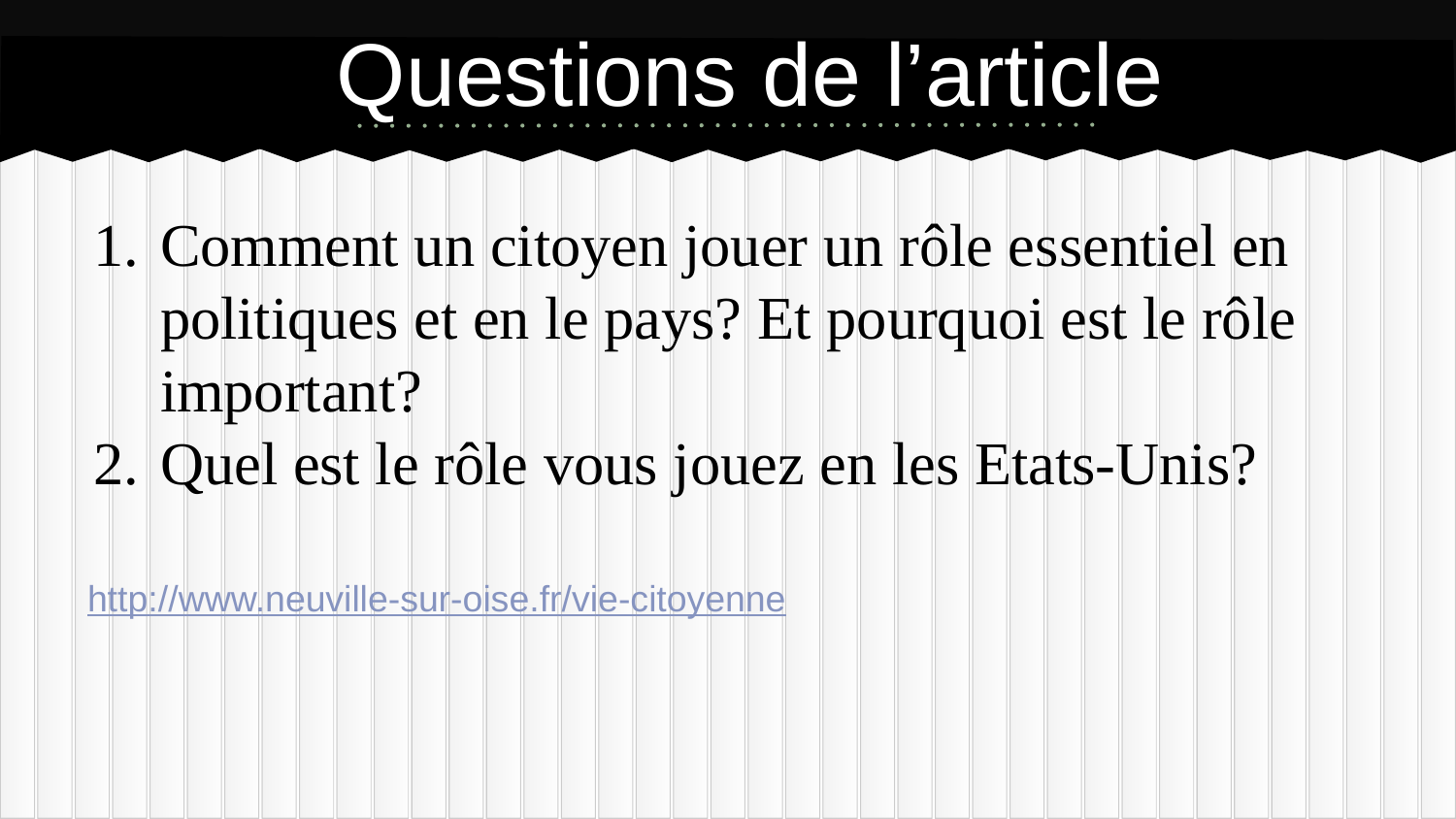

# Questions de l’article
Comment un citoyen jouer un rôle essentiel en politiques et en le pays? Et pourquoi est le rôle important?
Quel est le rôle vous jouez en les Etats-Unis?

http://www.neuville-sur-oise.fr/vie-citoyenne